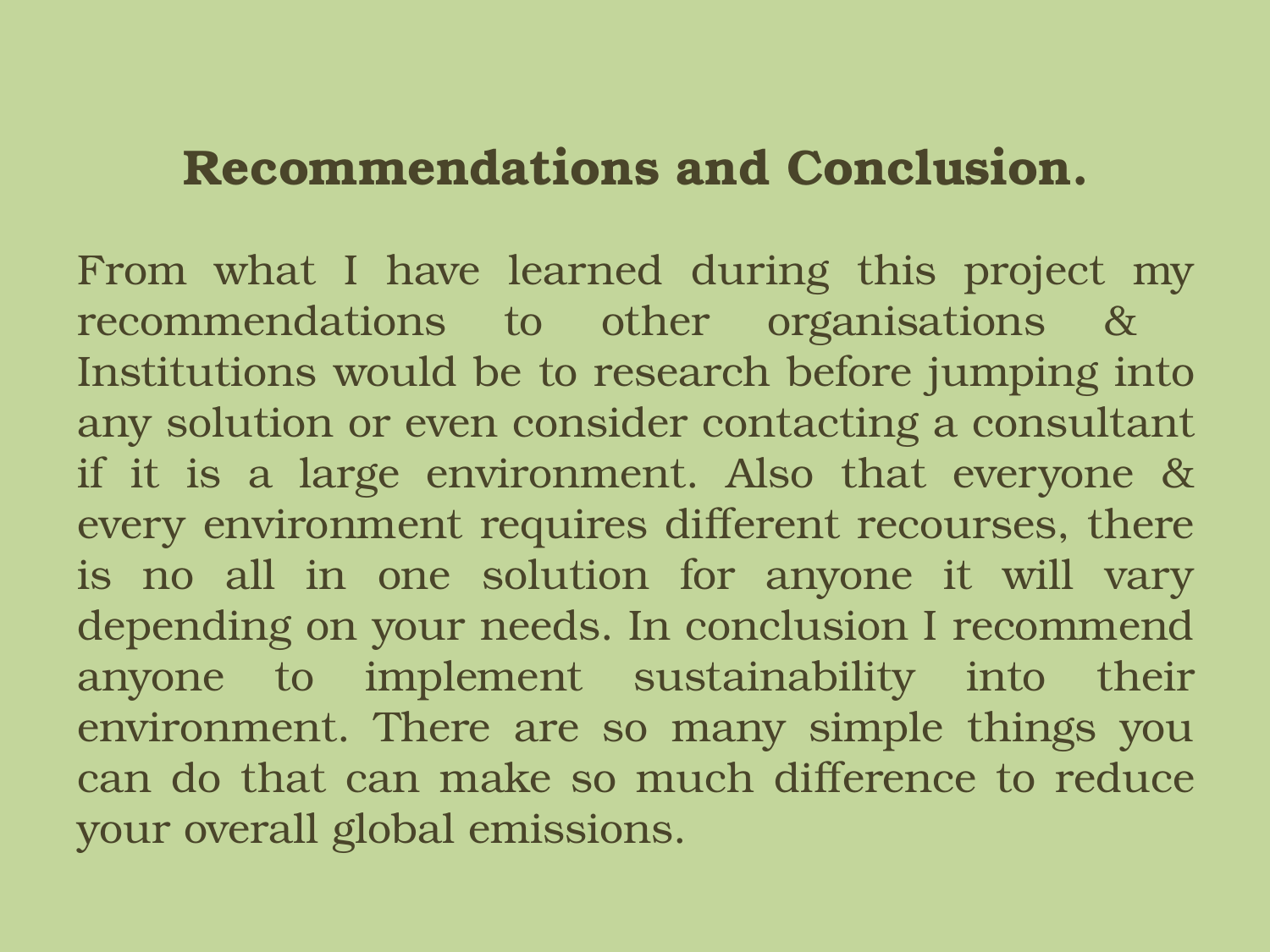

# Recommendations and Conclusion.
From what I have learned during this project my recommendations to other organisations &  Institutions would be to research before jumping into any solution or even consider contacting a consultant if it is a large environment. Also that everyone & every environment requires different recourses, there is no all in one solution for anyone it will vary depending on your needs. In conclusion I recommend anyone to implement sustainability into their environment. There are so many simple things you can do that can make so much difference to reduce your overall global emissions.